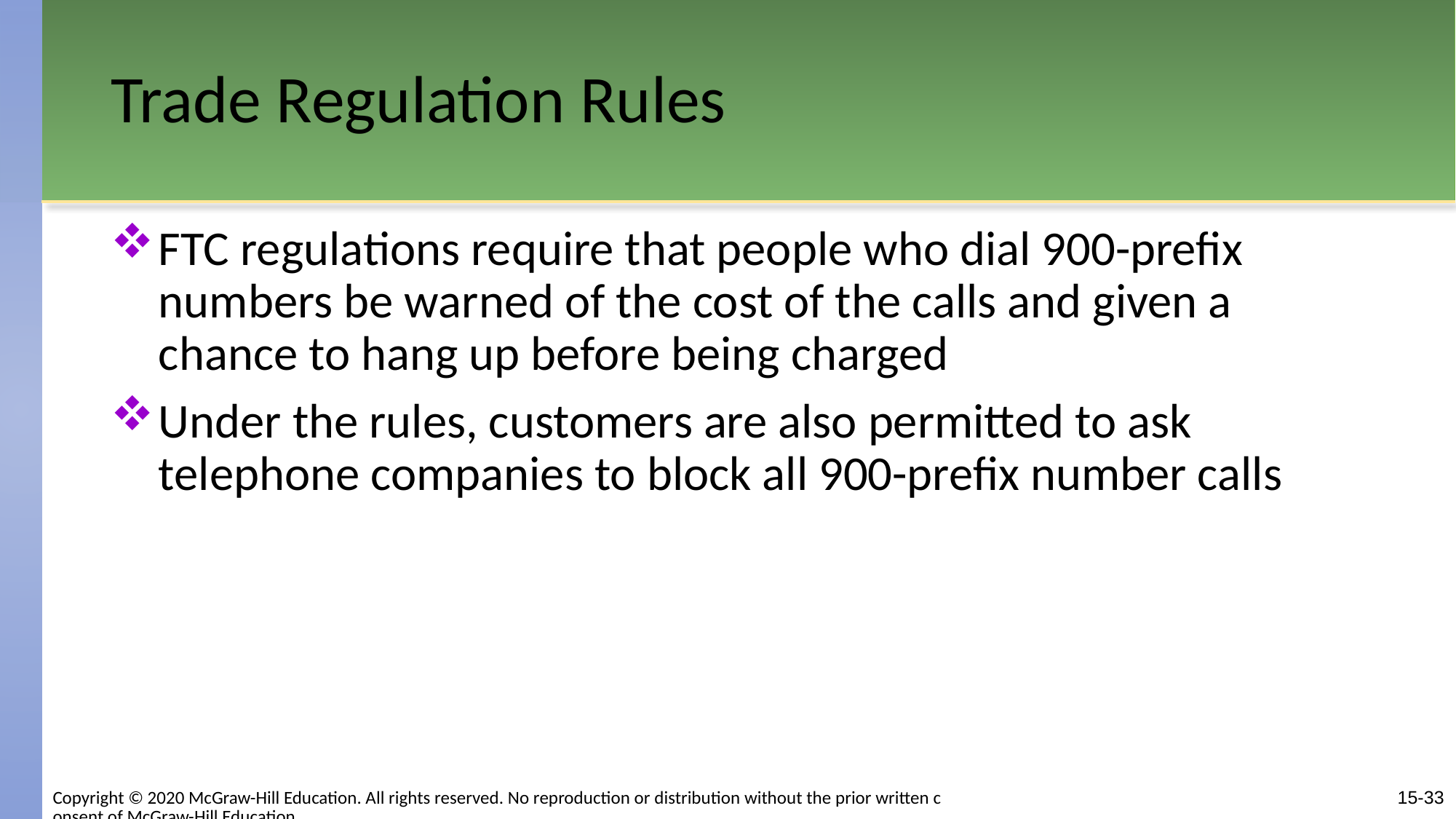

# Trade Regulation Rules
FTC regulations require that people who dial 900-prefix numbers be warned of the cost of the calls and given a chance to hang up before being charged
Under the rules, customers are also permitted to ask telephone companies to block all 900-prefix number calls
15-33
Copyright © 2020 McGraw-Hill Education. All rights reserved. No reproduction or distribution without the prior written consent of McGraw-Hill Education.